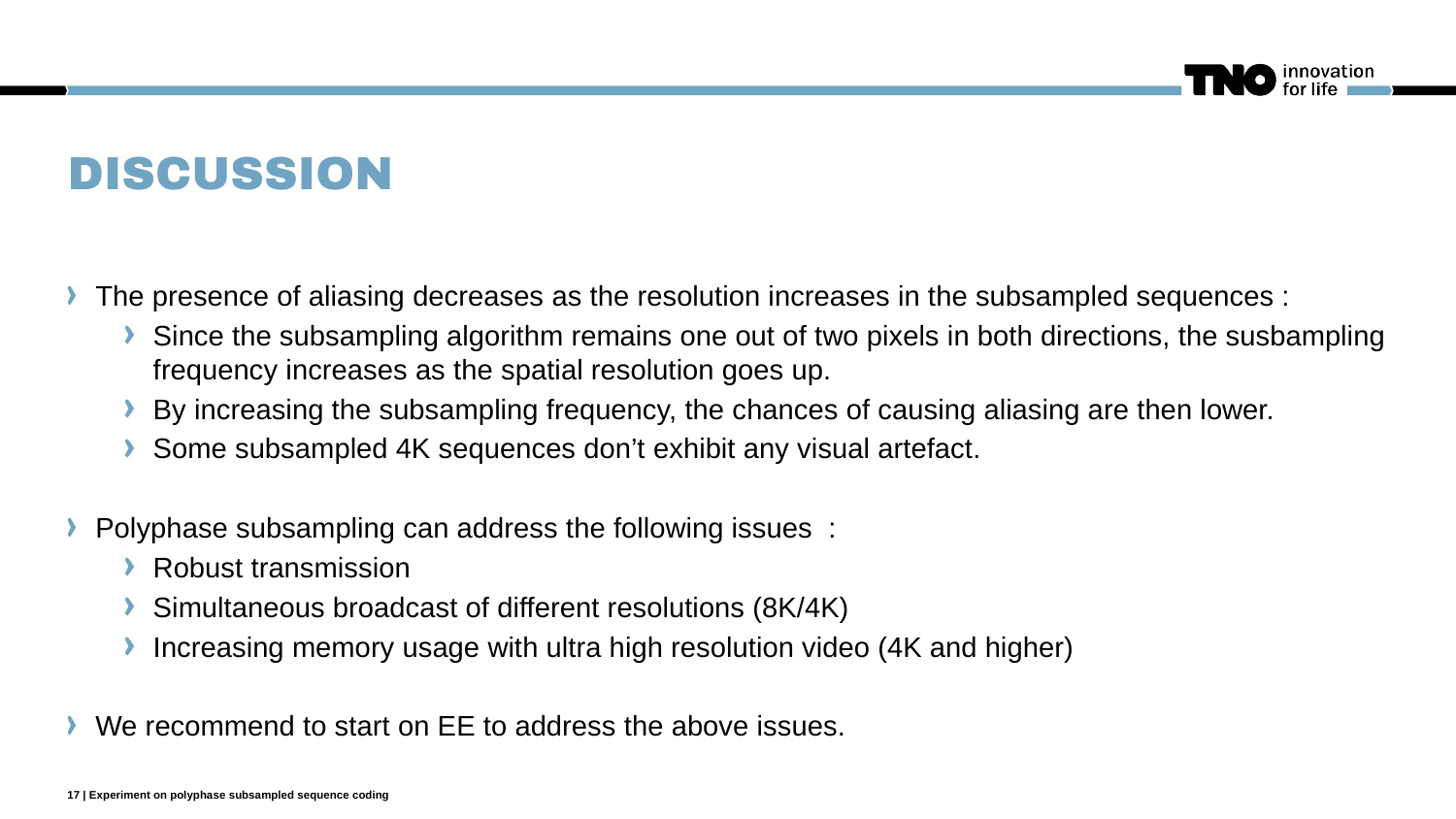

# Discussion
The presence of aliasing decreases as the resolution increases in the subsampled sequences :
Since the subsampling algorithm remains one out of two pixels in both directions, the susbampling frequency increases as the spatial resolution goes up.
By increasing the subsampling frequency, the chances of causing aliasing are then lower.
Some subsampled 4K sequences don’t exhibit any visual artefact.

Polyphase subsampling can address the following issues  :
Robust transmission
Simultaneous broadcast of different resolutions (8K/4K)
Increasing memory usage with ultra high resolution video (4K and higher)

We recommend to start on EE to address the above issues.
17 | Experiment on polyphase subsampled sequence coding